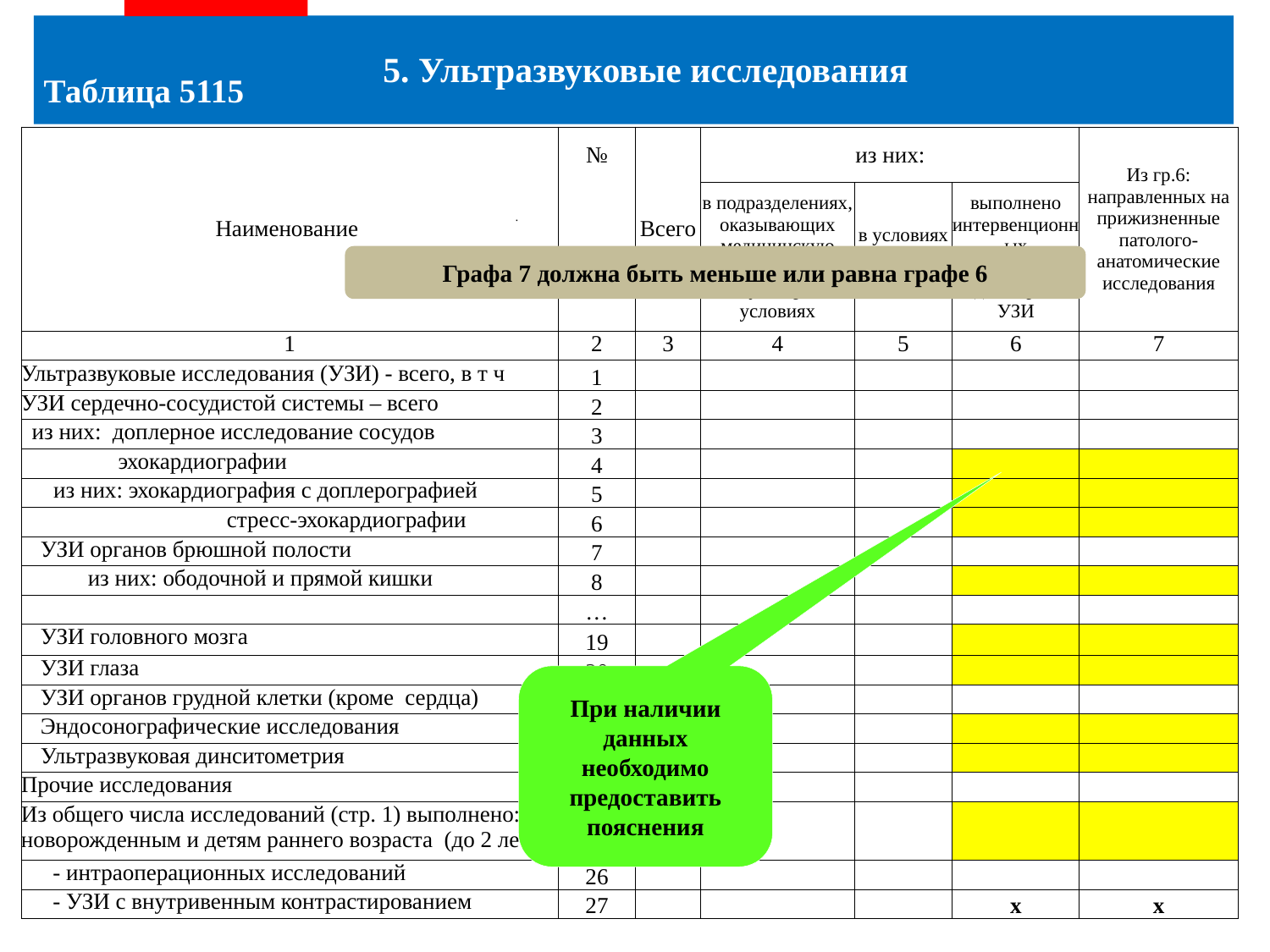

5. Ультразвуковые исследования
# Таблица 5115
| Наименование | № | Всего | из них: |  |  | Из гр.6: направленных на прижизненные патолого-анатомические исследования |
| --- | --- | --- | --- | --- | --- | --- |
|  | строки |  | в подразделениях, оказывающих медицинскую помощь в амбулаторных условиях | в условиях дневного стационара | выполнено интервенционных вмешательств под контролем УЗИ |  |
| 1 | 2 | 3 | 4 | 5 | 6 | 7 |
| Ультразвуковые исследования (УЗИ) - всего, в т ч | 1 |  |  |  |  |  |
| УЗИ сердечно-сосудистой системы – всего | 2 |  |  |  |  |  |
| из них: доплерное исследование сосудов | 3 |  |  |  |  |  |
| эхокардиографии | 4 |  |  |  |  |  |
| из них: эхокардиография с доплерографией | 5 |  |  |  |  |  |
| стресс-эхокардиографии | 6 |  |  |  |  |  |
| УЗИ органов брюшной полости | 7 |  |  |  |  |  |
| из них: ободочной и прямой кишки | 8 |  |  |  |  |  |
|  | … |  |  |  |  |  |
| УЗИ головного мозга | 19 |  |  |  |  |  |
| УЗИ глаза | 20 |  |  |  |  |  |
| УЗИ органов грудной клетки (кроме сердца) | 21 |  |  |  |  |  |
| Эндосонографические исследования | 22 |  |  |  |  |  |
| Ультразвуковая динситометрия | 23 |  |  |  |  |  |
| Прочие исследования | 24 |  |  |  |  |  |
| Из общего числа исследований (стр. 1) выполнено: - новорожденным и детям раннего возраста (до 2 лет) | 25 |  |  |  |  |  |
| - интраоперационных исследований | 26 |  |  |  |  |  |
| - УЗИ с внутривенным контрастированием | 27 |  |  |  | х | х |

Графа 7 должна быть меньше или равна графе 6
При наличии данных необходимо предоставить пояснения